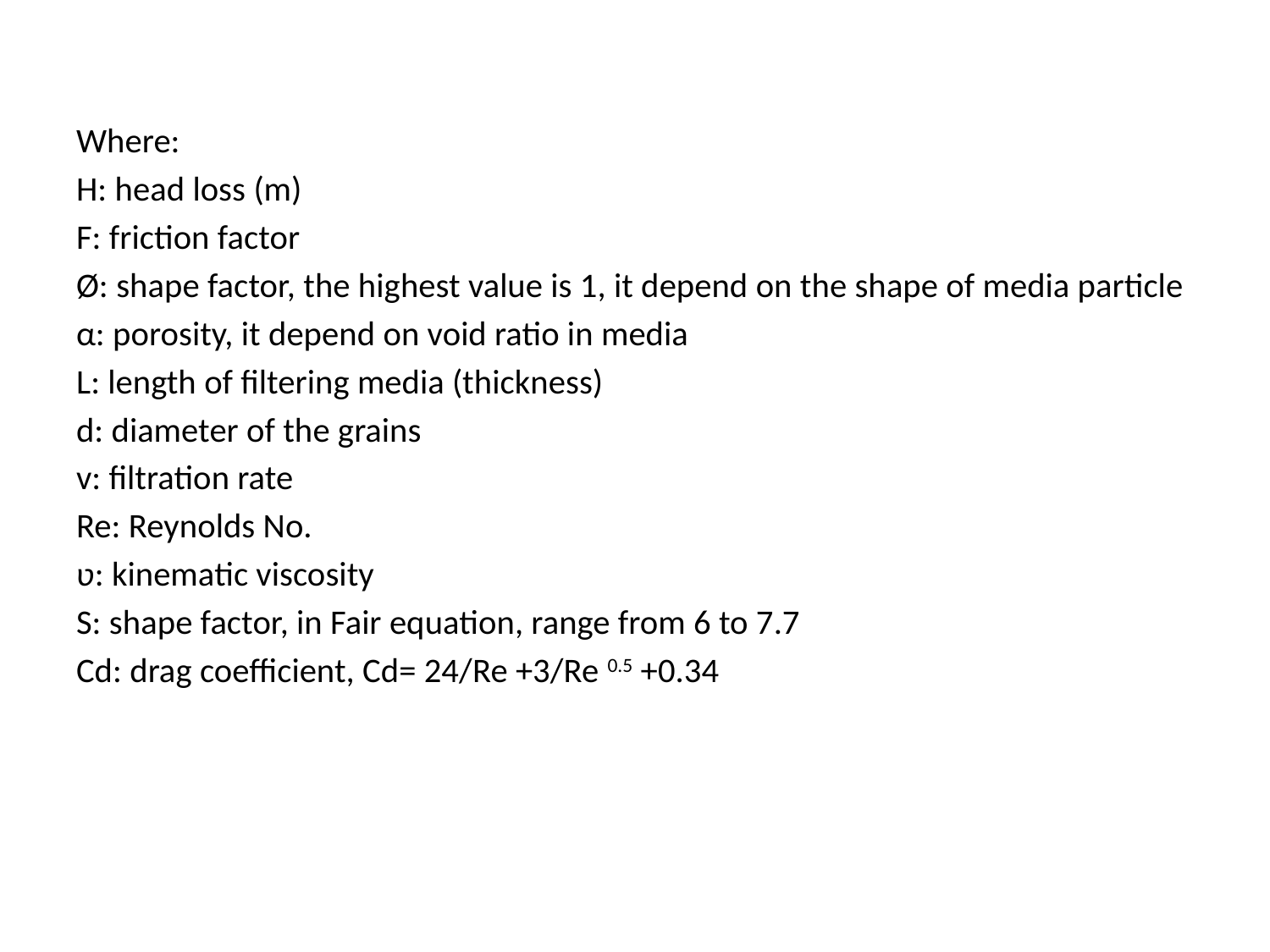

Where:
H: head loss (m)
F: friction factor
Ø: shape factor, the highest value is 1, it depend on the shape of media particle
α: porosity, it depend on void ratio in media
L: length of filtering media (thickness)
d: diameter of the grains
v: filtration rate
Re: Reynolds No.
ʋ: kinematic viscosity
S: shape factor, in Fair equation, range from 6 to 7.7
Cd: drag coefficient, Cd= 24/Re +3/Re 0.5 +0.34